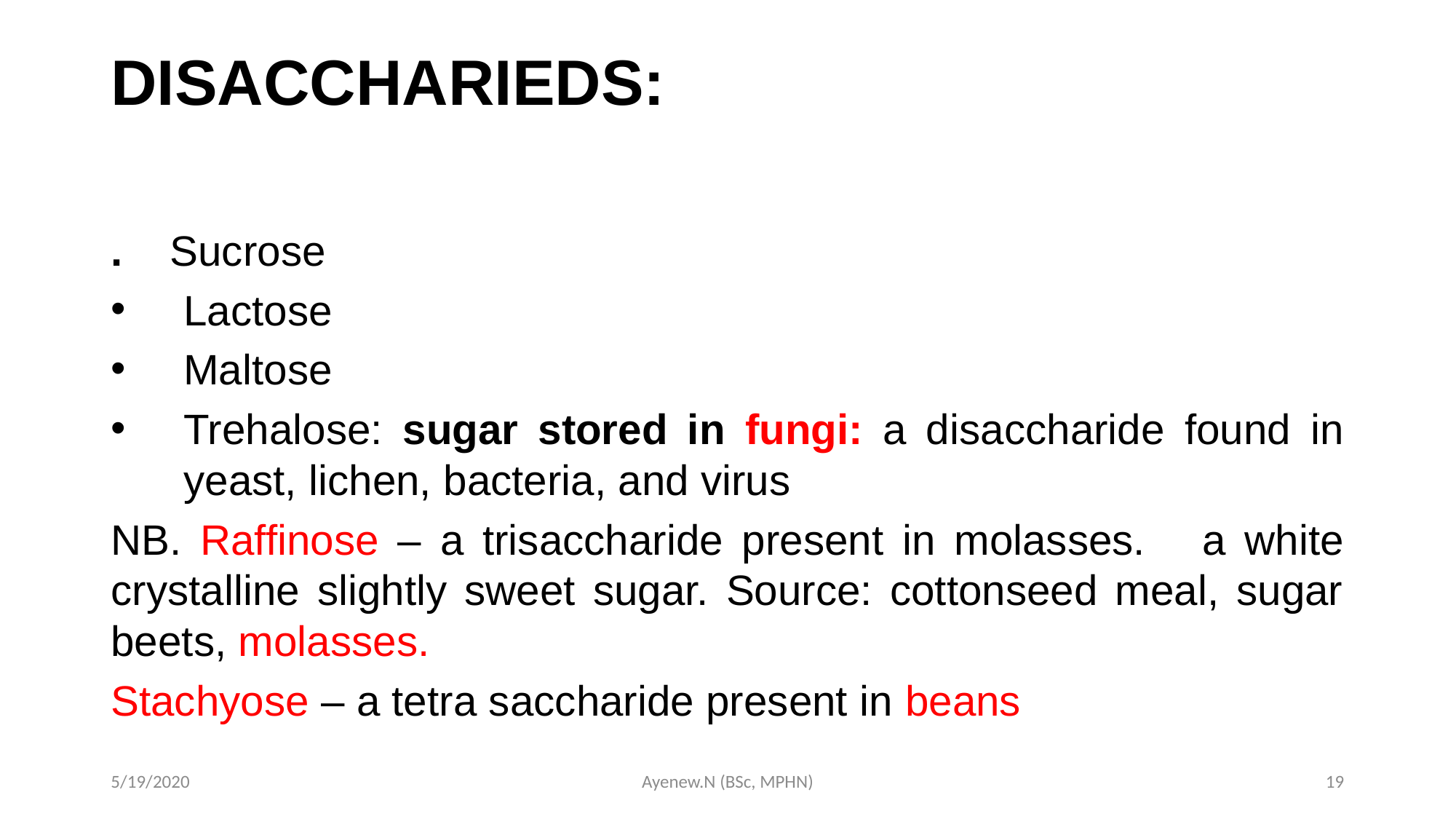

# DISACCHARIEDS:
.    Sucrose
Lactose
Maltose
Trehalose: sugar stored in fungi: a disaccharide found in yeast, lichen, bacteria, and virus
NB. Raffinose – a trisaccharide present in molasses.   a white crystalline slightly sweet sugar. Source: cottonseed meal, sugar beets, molasses.
Stachyose – a tetra saccharide present in beans

5/19/2020
Ayenew.N (BSc, MPHN)
19